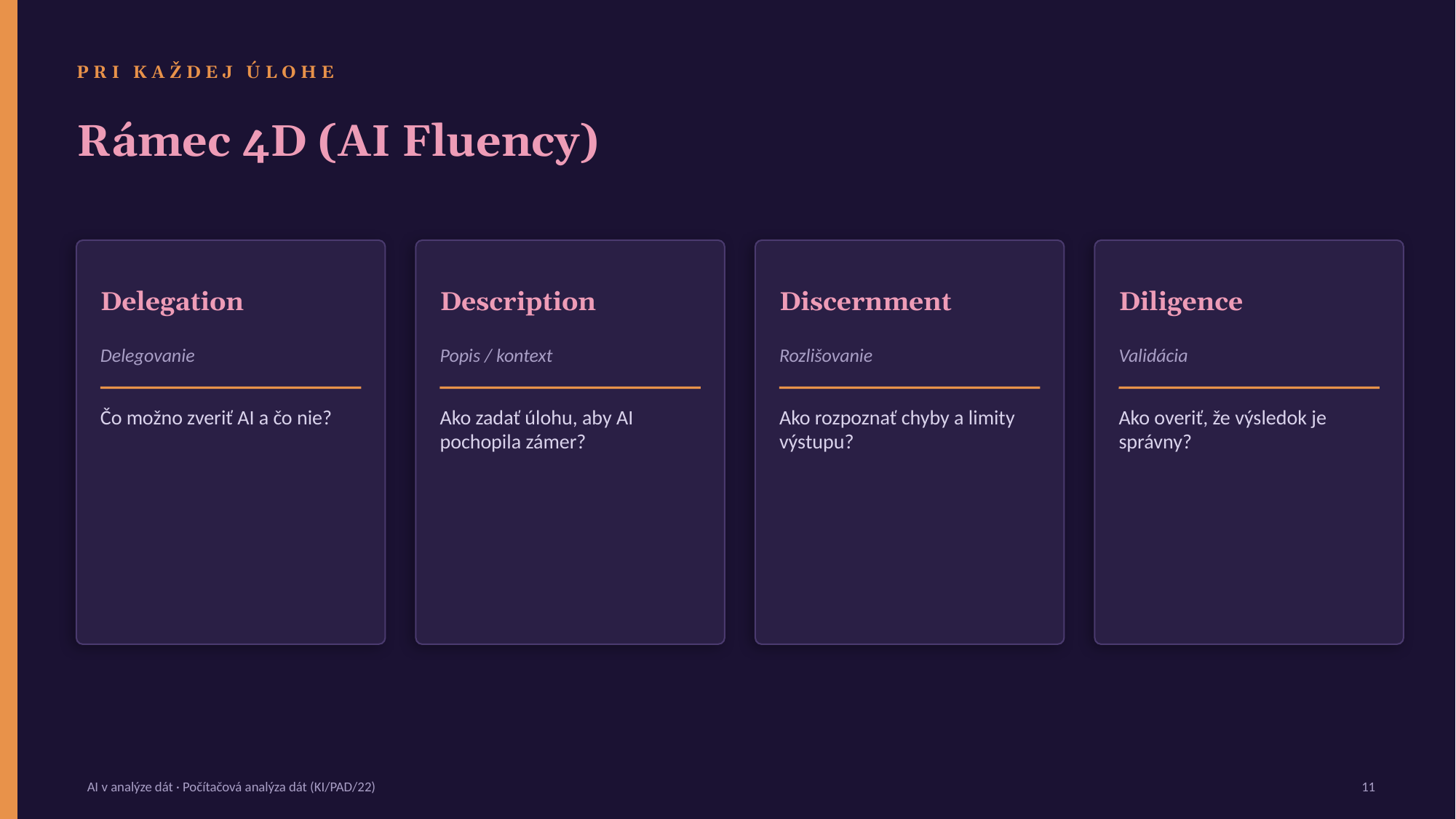

PRI KAŽDEJ ÚLOHE
Rámec 4D (AI Fluency)

Delegation
Description
Discernment
Diligence
Delegovanie
Popis / kontext
Rozlišovanie
Validácia

Čo možno zveriť AI a čo nie?
Ako zadať úlohu, aby AI pochopila zámer?
Ako rozpoznať chyby a limity výstupu?
Ako overiť, že výsledok je správny?
AI v analýze dát · Počítačová analýza dát (KI/PAD/22)
11